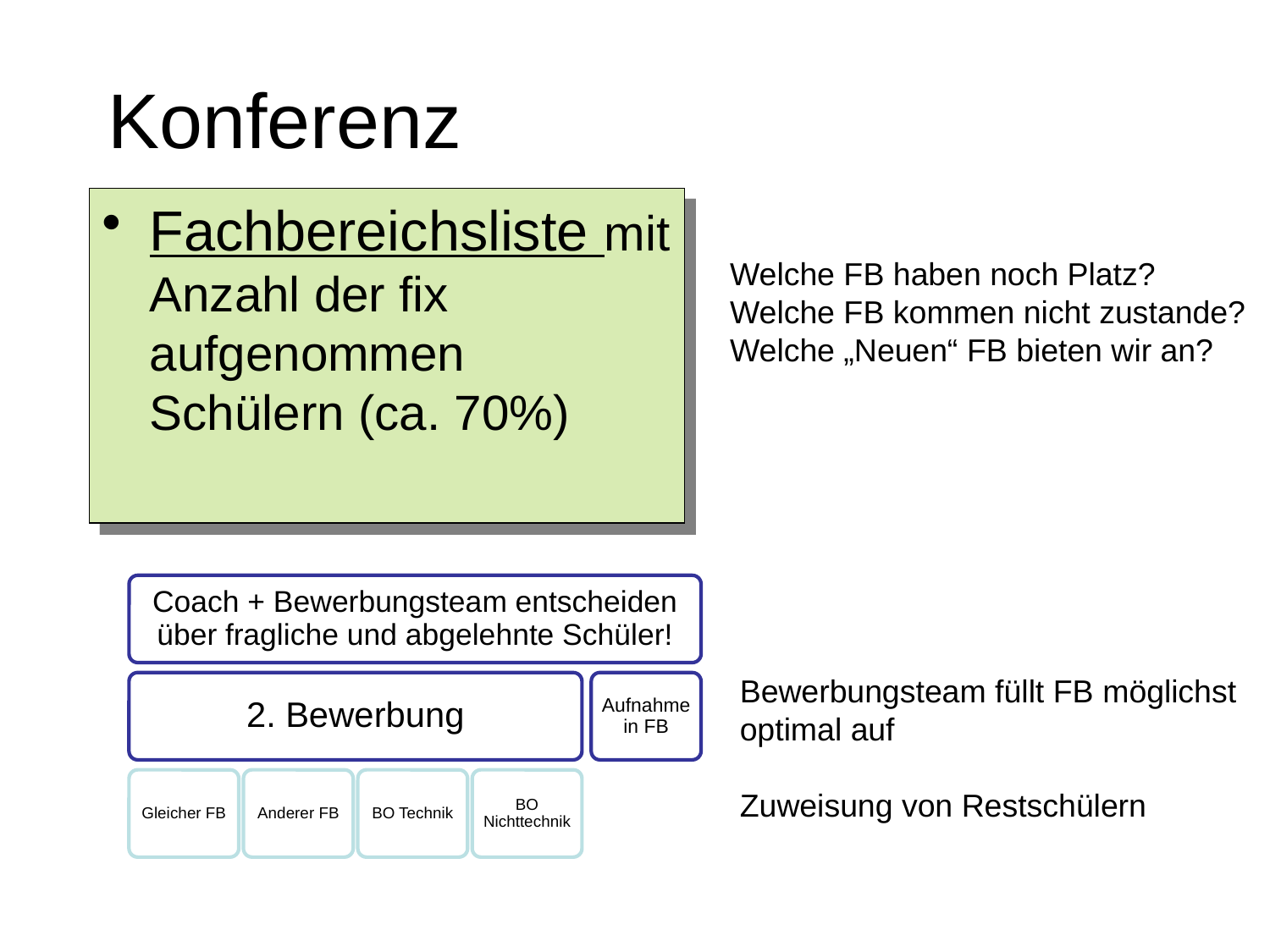

# Konferenz
Fachbereichsliste mit Anzahl der fix aufgenommen Schülern (ca. 70%)
Welche FB haben noch Platz?
Welche FB kommen nicht zustande?
Welche „Neuen“ FB bieten wir an?
Coach + Bewerbungsteam entscheiden über fragliche und abgelehnte Schüler!
2. Bewerbung
Gleicher FB
Anderer FB
BO Technik
BO Nichttechnik
Aufnahme in FB
Bewerbungsteam füllt FB möglichst
optimal auf
Zuweisung von Restschülern